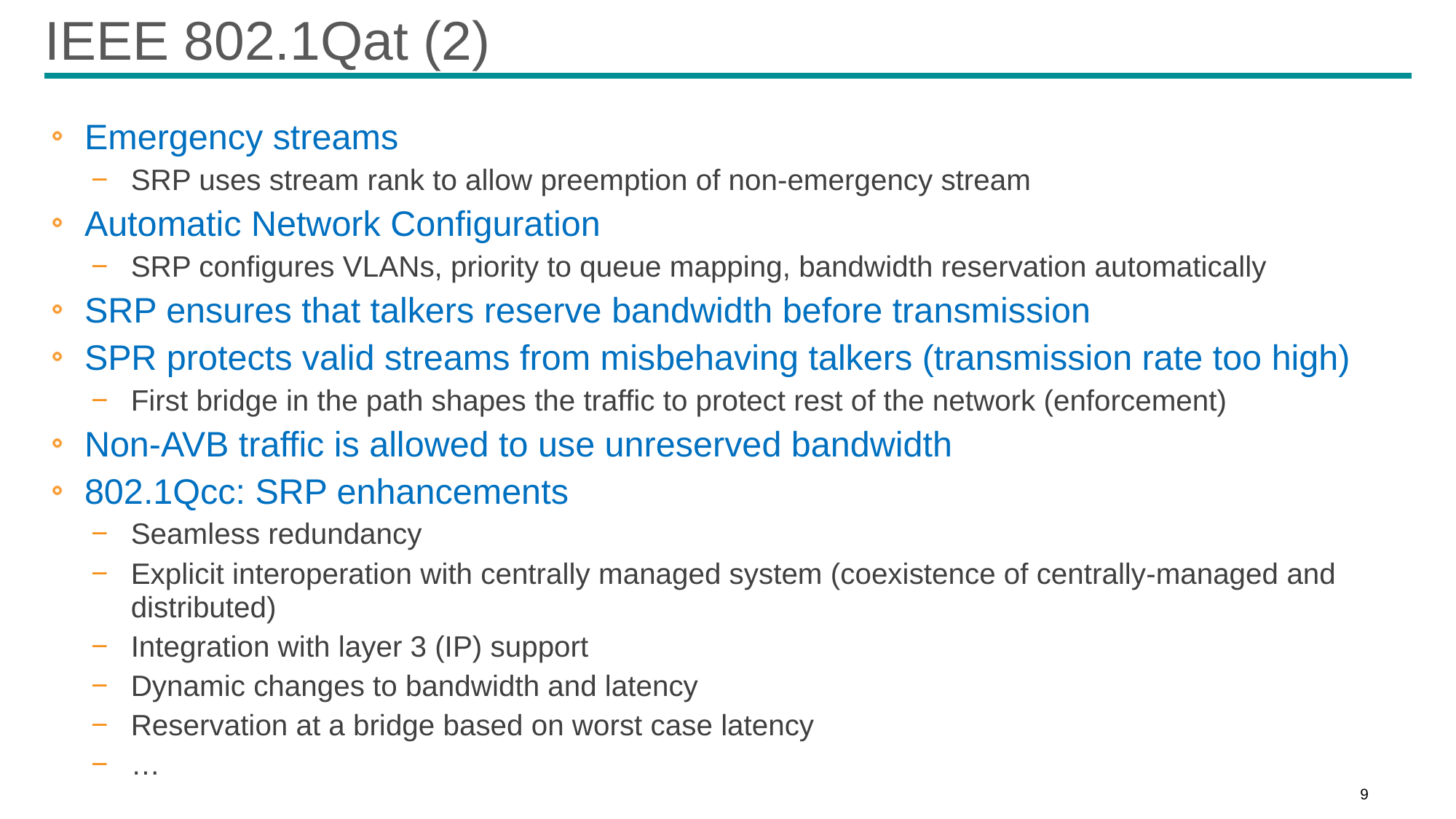

# IEEE 802.1Qat (2)
Emergency streams
SRP uses stream rank to allow preemption of non-emergency stream
Automatic Network Configuration
SRP configures VLANs, priority to queue mapping, bandwidth reservation automatically
SRP ensures that talkers reserve bandwidth before transmission
SPR protects valid streams from misbehaving talkers (transmission rate too high)
First bridge in the path shapes the traffic to protect rest of the network (enforcement)
Non-AVB traffic is allowed to use unreserved bandwidth
802.1Qcc: SRP enhancements
Seamless redundancy
Explicit interoperation with centrally managed system (coexistence of centrally-managed and distributed)
Integration with layer 3 (IP) support
Dynamic changes to bandwidth and latency
Reservation at a bridge based on worst case latency
…